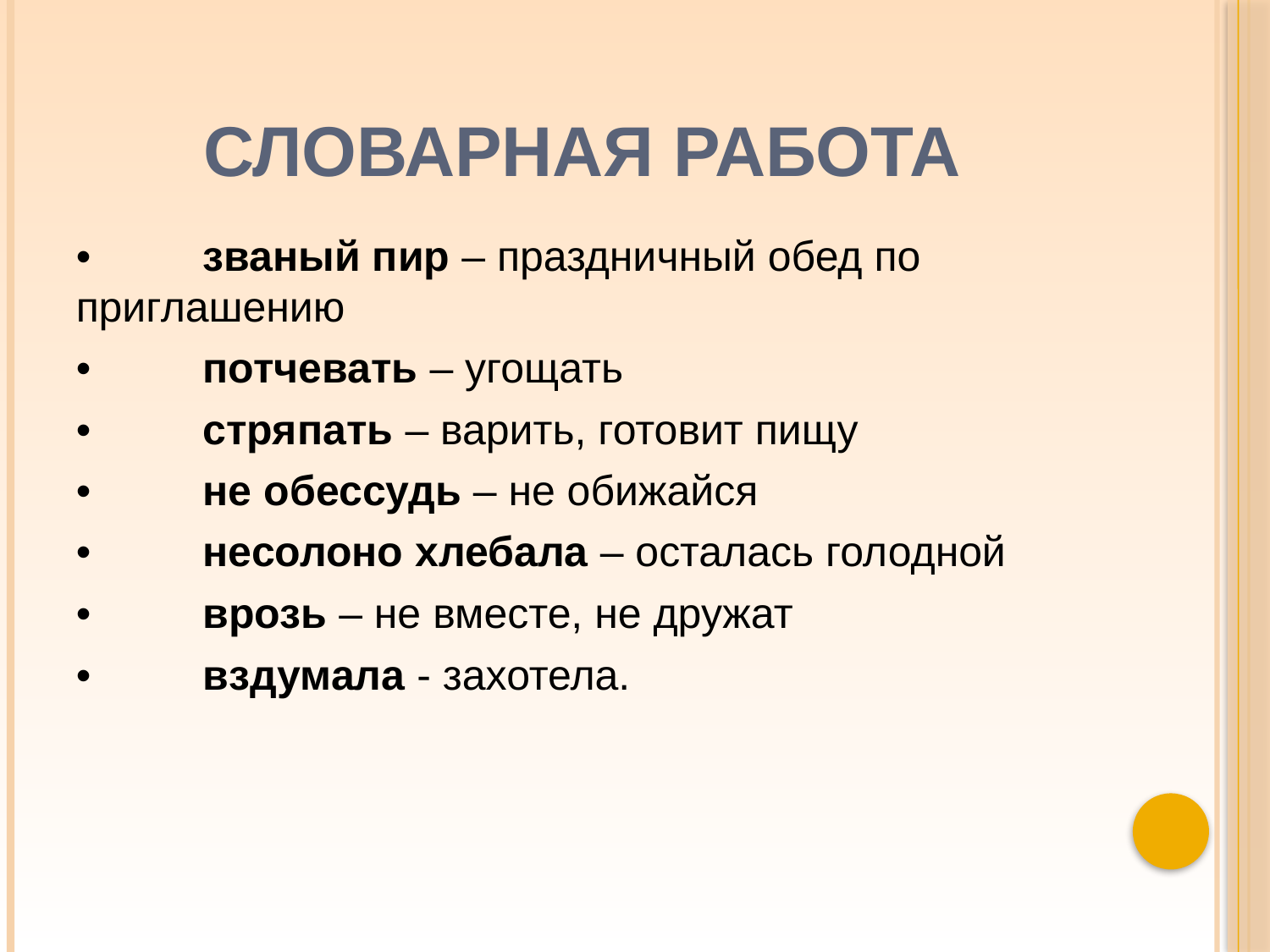

# Словарная работа
•	званый пир – праздничный обед по приглашению
•	потчевать – угощать
•	стряпать – варить, готовит пищу
•	не обессудь – не обижайся
•	несолоно хлебала – осталась голодной
•	врозь – не вместе, не дружат
•	вздумала - захотела.